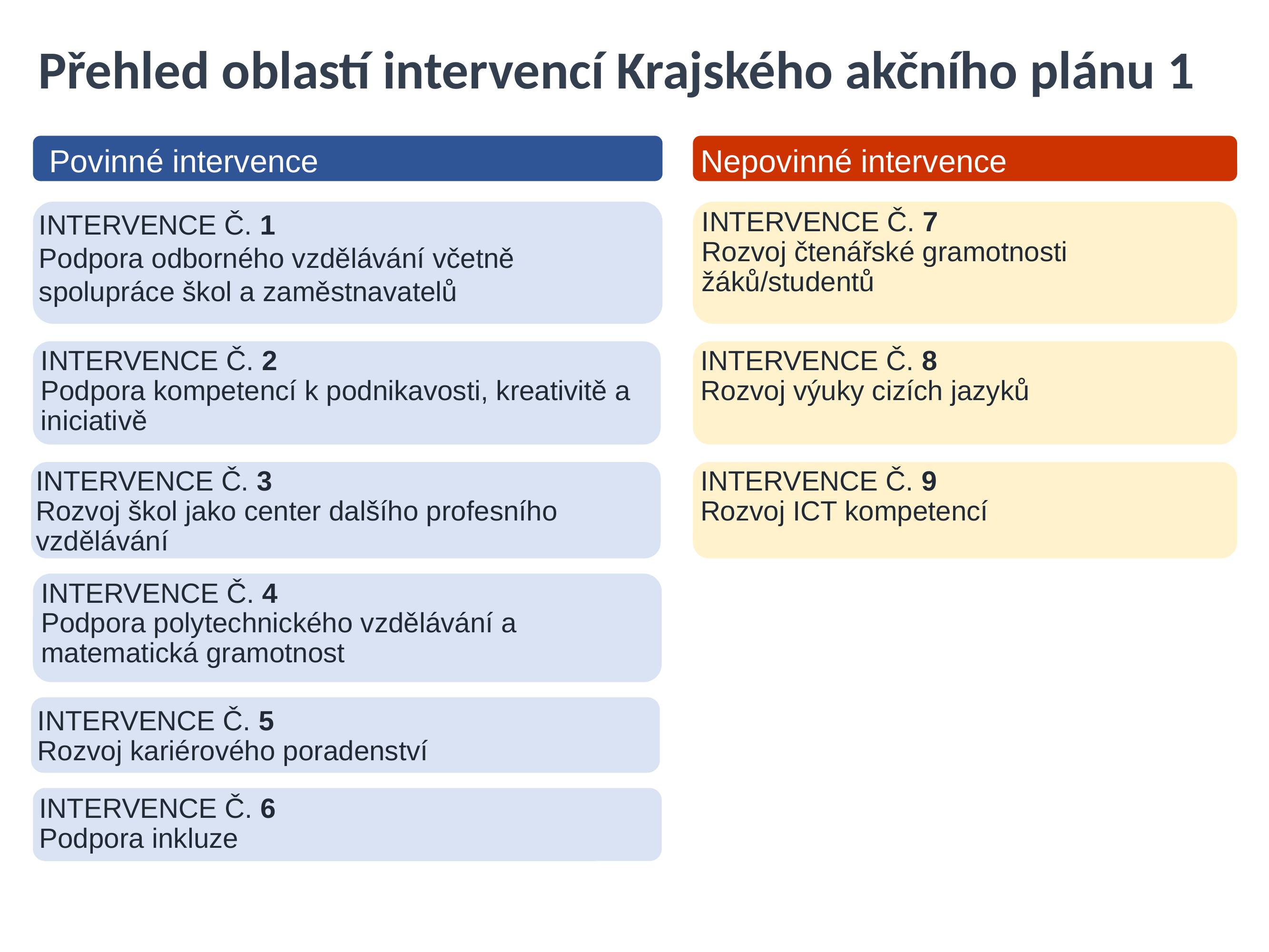

# Přehled oblastí intervencí Krajského akčního plánu 1
Povinné intervence
Nepovinné intervence
INTERVENCE Č. 1
Podpora odborného vzdělávání včetně spolupráce škol a zaměstnavatelů

INTERVENCE Č. 7
Rozvoj čtenářské gramotnosti žáků/studentů
INTERVENCE Č. 2
Podpora kompetencí k podnikavosti, kreativitě a iniciativě

INTERVENCE Č. 8
Rozvoj výuky cizích jazyků
INTERVENCE Č. 3
Rozvoj škol jako center dalšího profesního vzdělávání
INTERVENCE Č. 9
Rozvoj ICT kompetencí
INTERVENCE Č. 4
Podpora polytechnického vzdělávání a matematická gramotnost
INTERVENCE Č. 5
Rozvoj kariérového poradenství
INTERVENCE Č. 6
Podpora inkluze